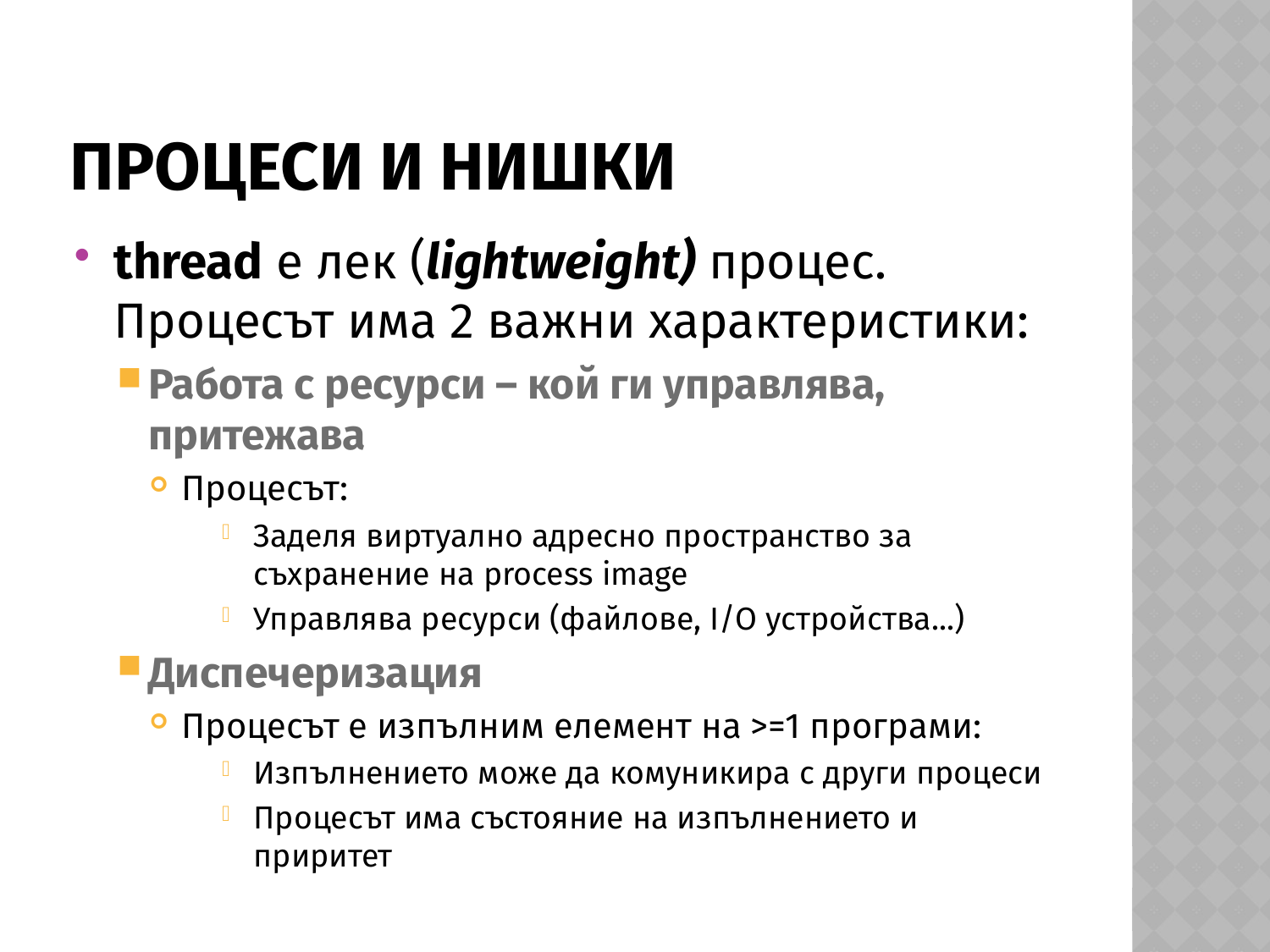

# Процеси и нишки
thread е лек (lightweight) процес. Процесът има 2 важни характеристики:
Работа с ресурси – кой ги управлява, притежава
Процесът:
Заделя виртуално адресно пространство за съхранение на process image
Управлява ресурси (файлове, I/O устройства...)
Диспечеризация
Процесът е изпълним елемент на >=1 програми:
Изпълнението може да комуникира с други процеси
Процесът има състояние на изпълнението и приритет